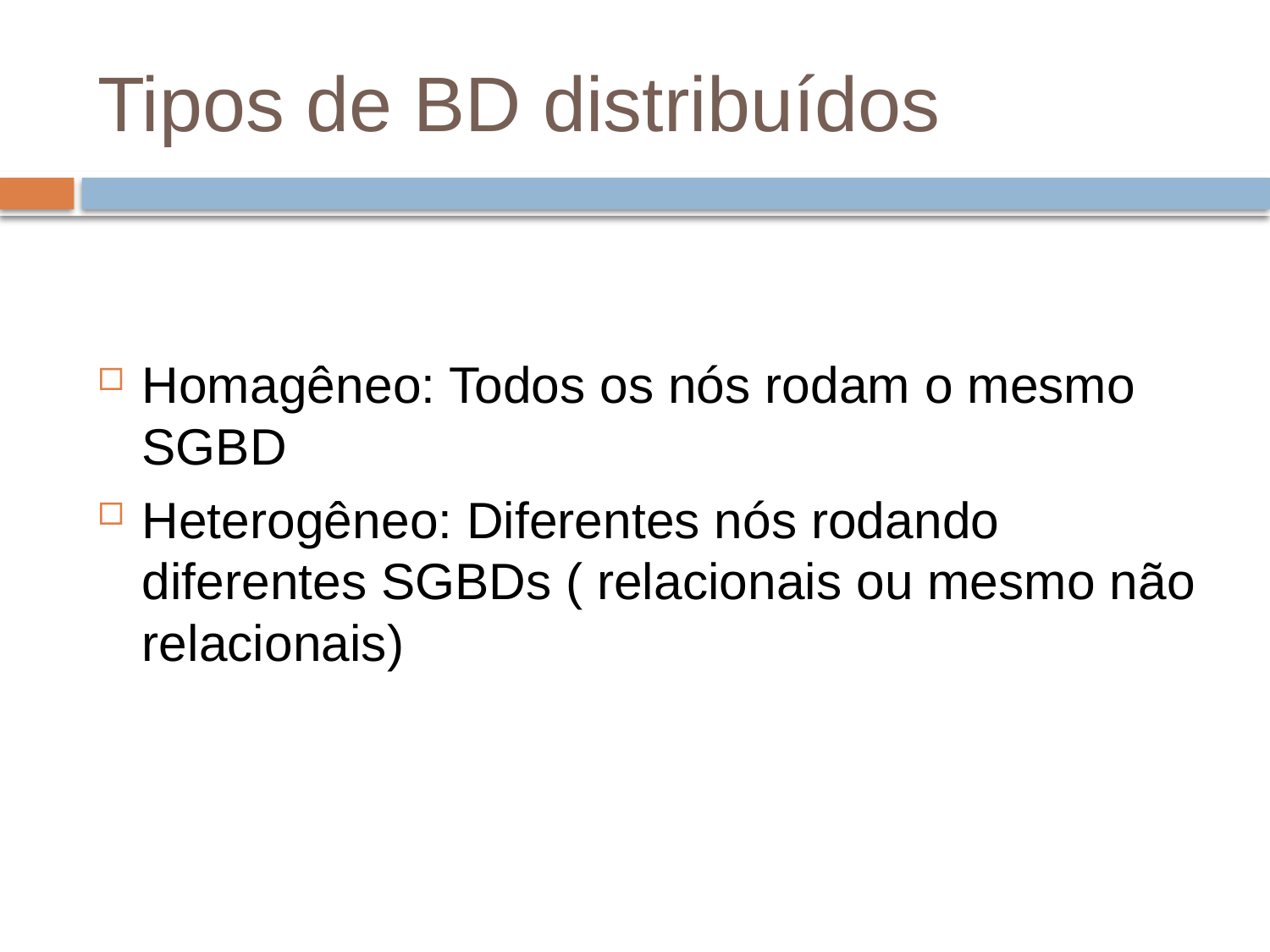

# Tipos de BD distribuídos
Homagêneo: Todos os nós rodam o mesmo SGBD
Heterogêneo: Diferentes nós rodando diferentes SGBDs ( relacionais ou mesmo não relacionais)